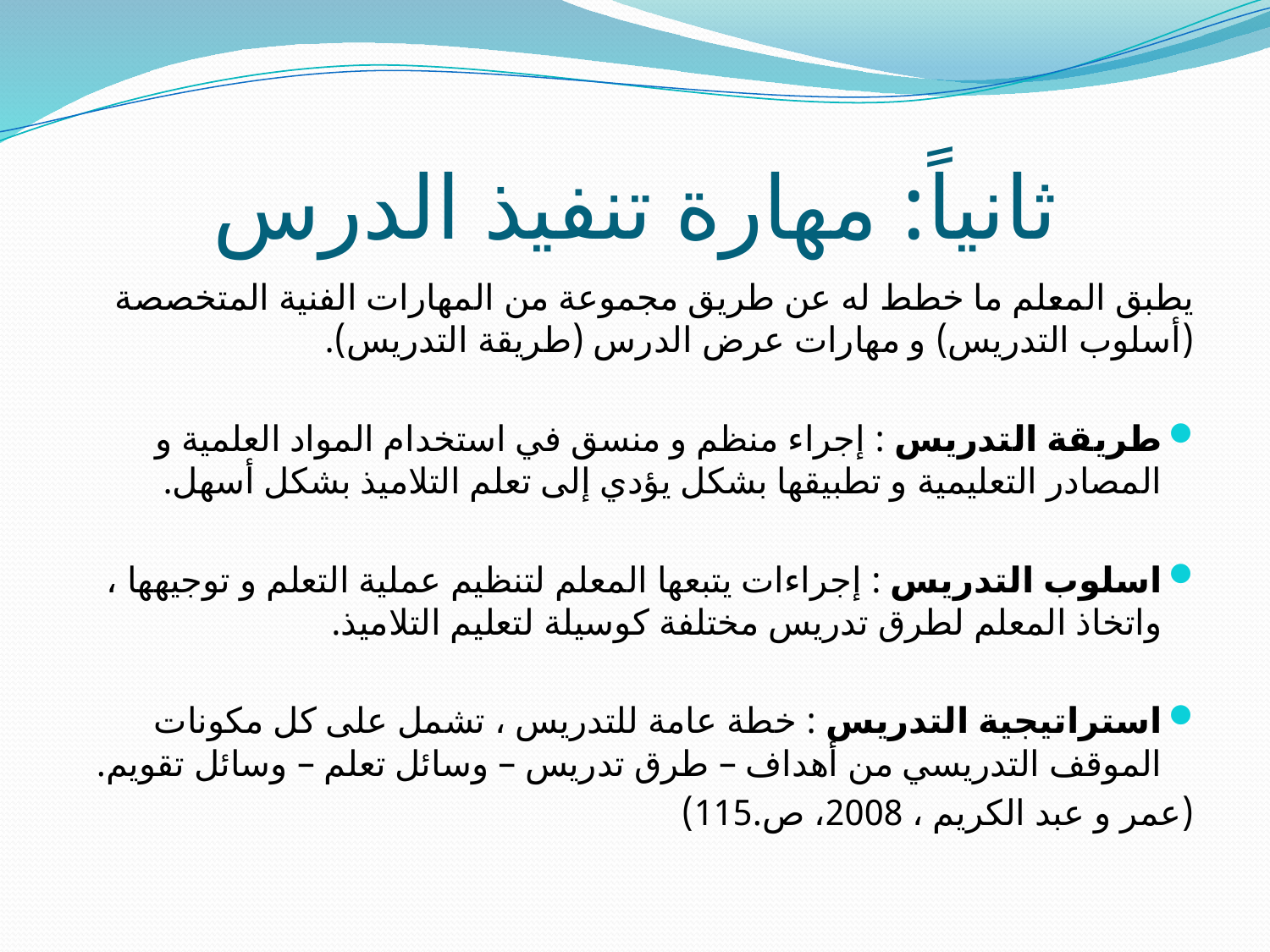

# ثانياً: مهارة تنفيذ الدرس
يطبق المعلم ما خطط له عن طريق مجموعة من المهارات الفنية المتخصصة (أسلوب التدريس) و مهارات عرض الدرس (طريقة التدريس).

طريقة التدريس : إجراء منظم و منسق في استخدام المواد العلمية و المصادر التعليمية و تطبيقها بشكل يؤدي إلى تعلم التلاميذ بشكل أسهل.

اسلوب التدريس : إجراءات يتبعها المعلم لتنظيم عملية التعلم و توجيهها ، واتخاذ المعلم لطرق تدريس مختلفة كوسيلة لتعليم التلاميذ.

استراتيجية التدريس : خطة عامة للتدريس ، تشمل على كل مكونات الموقف التدريسي من أهداف – طرق تدريس – وسائل تعلم – وسائل تقويم.
(عمر و عبد الكريم ، 2008، ص.115)